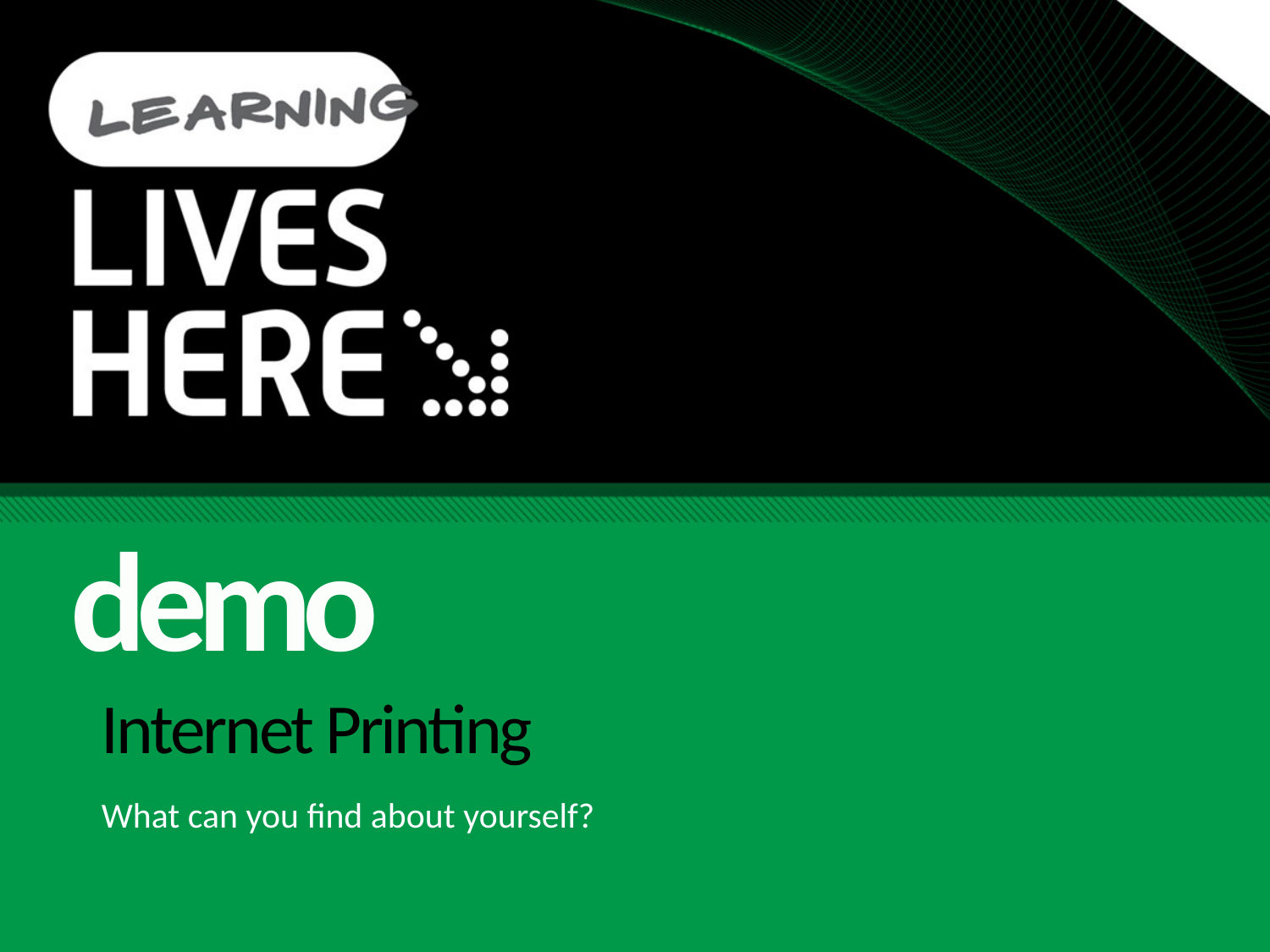

demo
# Internet Printing
What can you find about yourself?